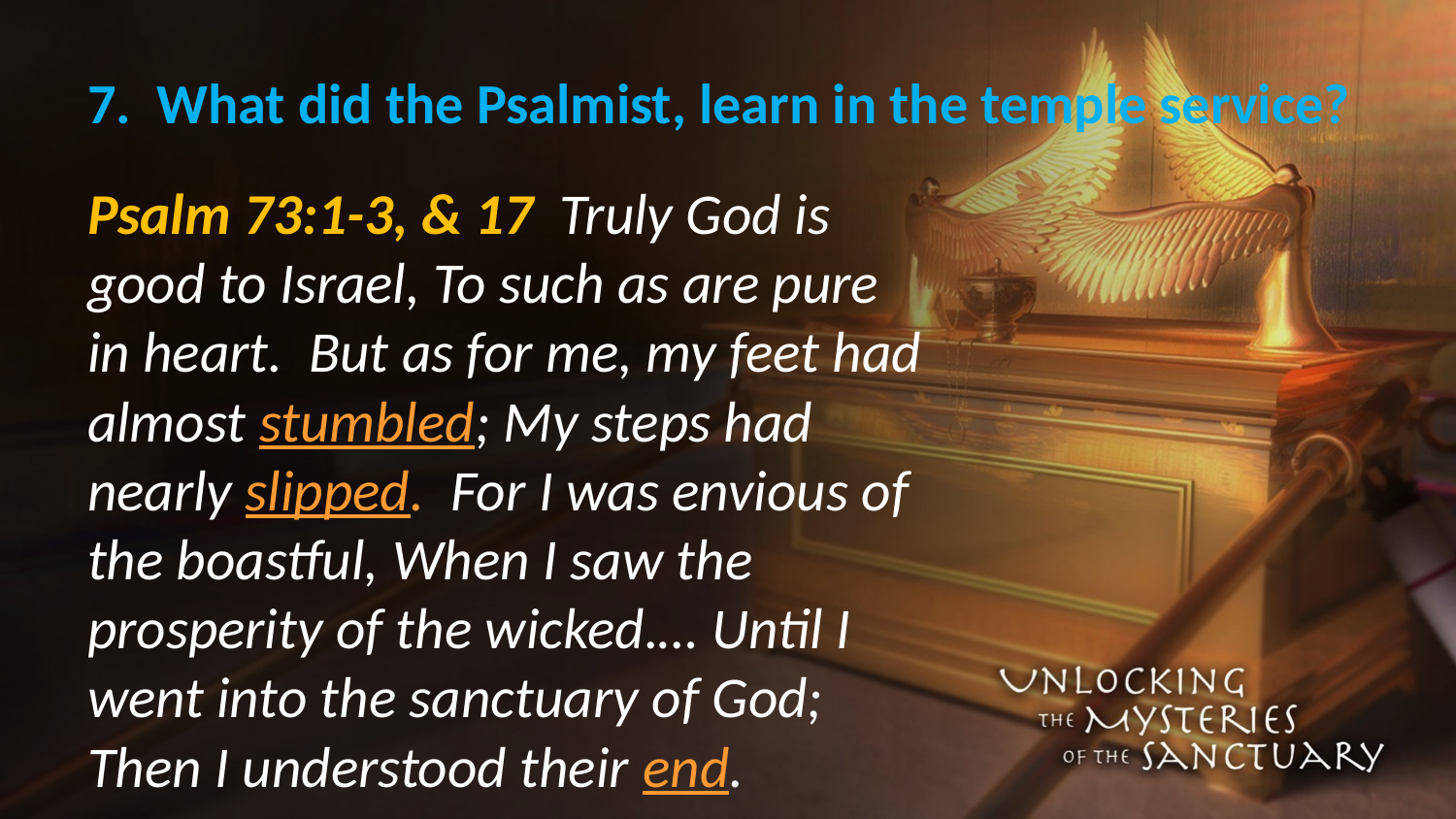

# 7.  What did the Psalmist, learn in the temple service?
Psalm 73:1-3, & 17  Truly God is good to Israel, To such as are pure in heart.  But as for me, my feet had almost stumbled; My steps had nearly slipped.  For I was envious of the boastful, When I saw the prosperity of the wicked.… Until I went into the sanctuary of God; Then I understood their end.